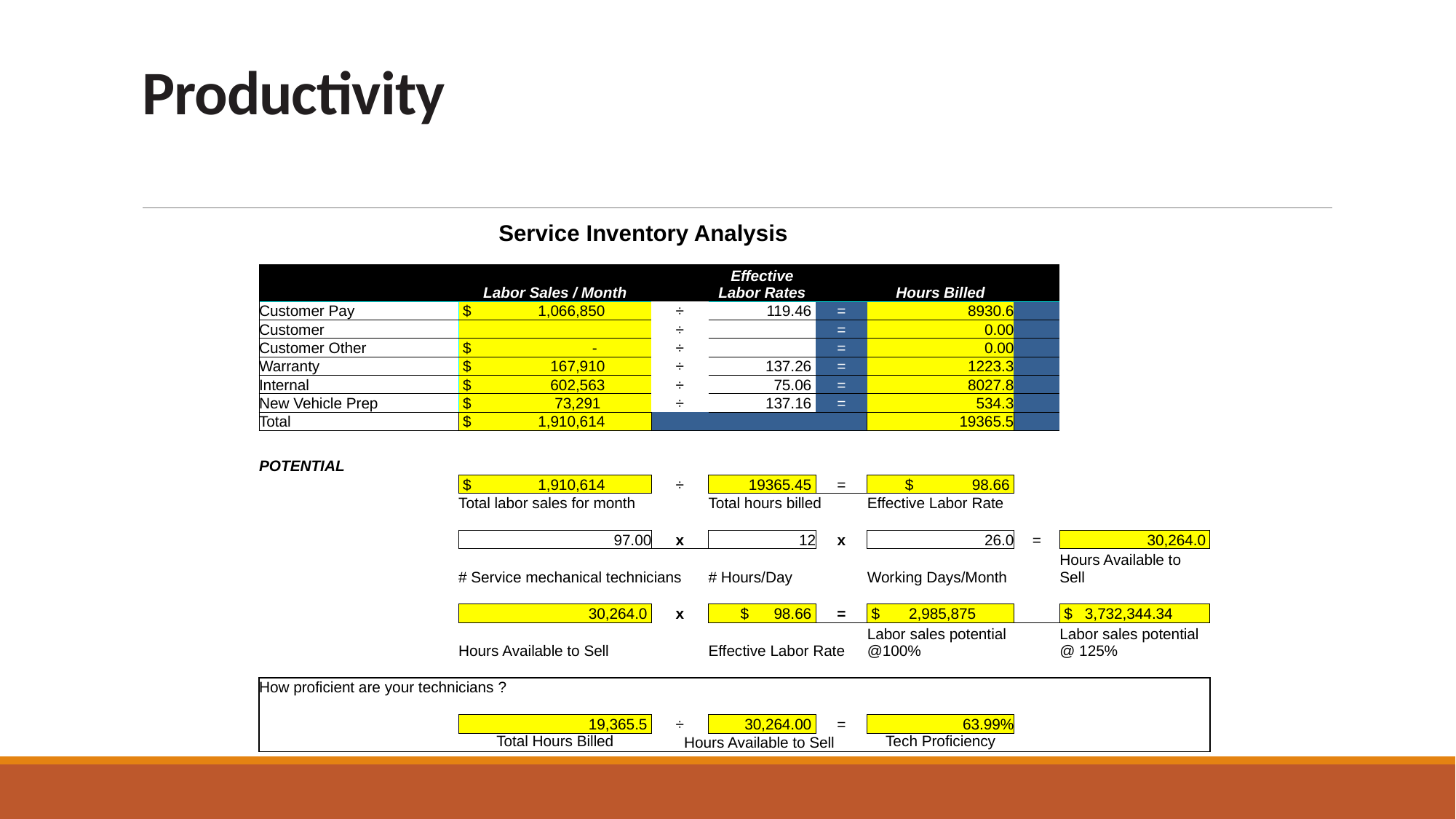

# Productivity
| Service Inventory Analysis |  |  |  |  |  |  |  |  |
| --- | --- | --- | --- | --- | --- | --- | --- | --- |
|  |  |  |  |  |  |  |  |  |
|  | Labor Sales / Month |  | Effective Labor Rates |  | Hours Billed |  |  |  |
| Customer Pay | $ 1,066,850 | ÷ | 119.46 | = | 8930.6 |  |  |  |
| Customer |  | ÷ |  | = | 0.00 |  |  |  |
| Customer Other | $ - | ÷ |  | = | 0.00 |  |  |  |
| Warranty | $ 167,910 | ÷ | 137.26 | = | 1223.3 |  |  |  |
| Internal | $ 602,563 | ÷ | 75.06 | = | 8027.8 |  |  |  |
| New Vehicle Prep | $ 73,291 | ÷ | 137.16 | = | 534.3 |  |  |  |
| Total | $ 1,910,614 |  |  |  | 19365.5 |  |  |  |
|  |  |  |  |  |  |  |  |  |
| POTENTIAL |  |  |  |  |  |  |  |  |
|  | $ 1,910,614 | ÷ | 19365.45 | = | $ 98.66 |  |  |  |
|  | Total labor sales for month |  | Total hours billed |  | Effective Labor Rate |  |  |  |
|  |  |  |  |  |  |  |  |  |
|  | 97.00 | x | 12 | x | 26.0 | = |  | 30,264.0 |
|  | # Service mechanical technicians |  | # Hours/Day |  | Working Days/Month |  |  | Hours Available to Sell |
|  |  |  |  |  |  |  |  |  |
|  | 30,264.0 | x | $ 98.66 | = | $ 2,985,875 |  |  | $ 3,732,344.34 |
|  | Hours Available to Sell |  | Effective Labor Rate |  | Labor sales potential @100% |  |  | Labor sales potential @ 125% |
|  |  |  |  |  |  |  |  |  |
| How proficient are your technicians ? |  |  |  |  |  |  |  |  |
|  |  |  |  |  |  |  |  |  |
|  | 19,365.5 | ÷ | 30,264.00 | = | 63.99% |  |  |  |
|  | Total Hours Billed | Hours Available to Sell |  |  | Tech Proficiency |  |  |  |